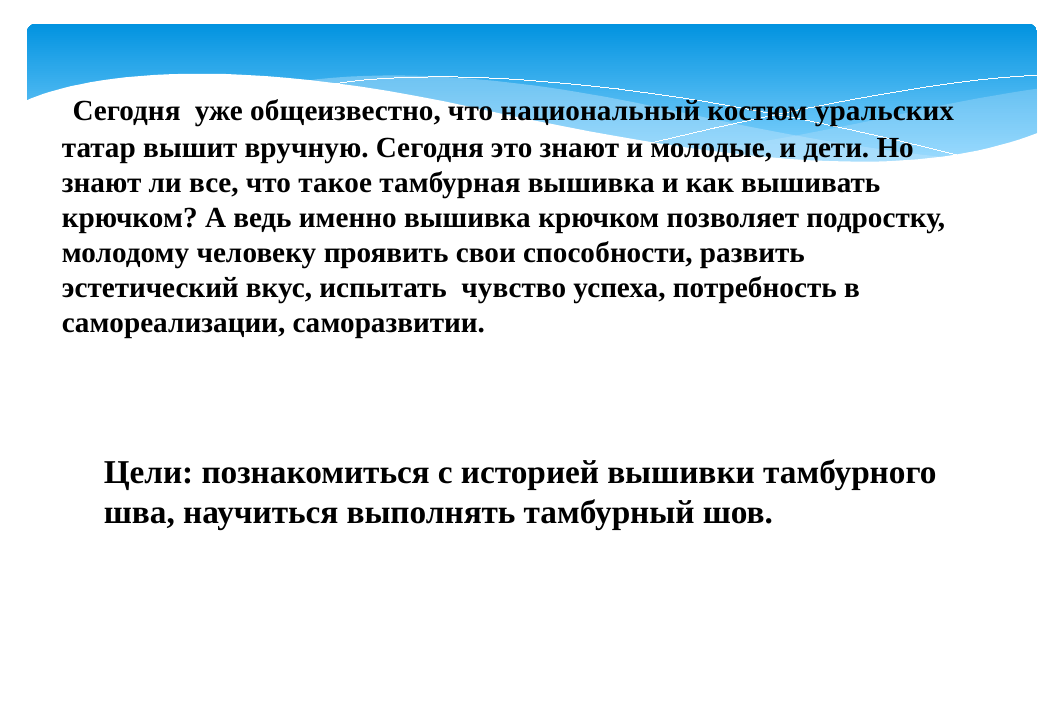

Сегодня  уже общеизвестно, что национальный костюм уральских татар вышит вручную. Сегодня это знают и молодые, и дети. Но знают ли все, что такое тамбурная вышивка и как вышивать крючком? А ведь именно вышивка крючком позволяет подростку, молодому человеку проявить свои способности, развить эстетический вкус, испытать  чувство успеха, потребность в самореализации, саморазвитии.
Цели: познакомиться с историей вышивки тамбурного шва, научиться выполнять тамбурный шов.